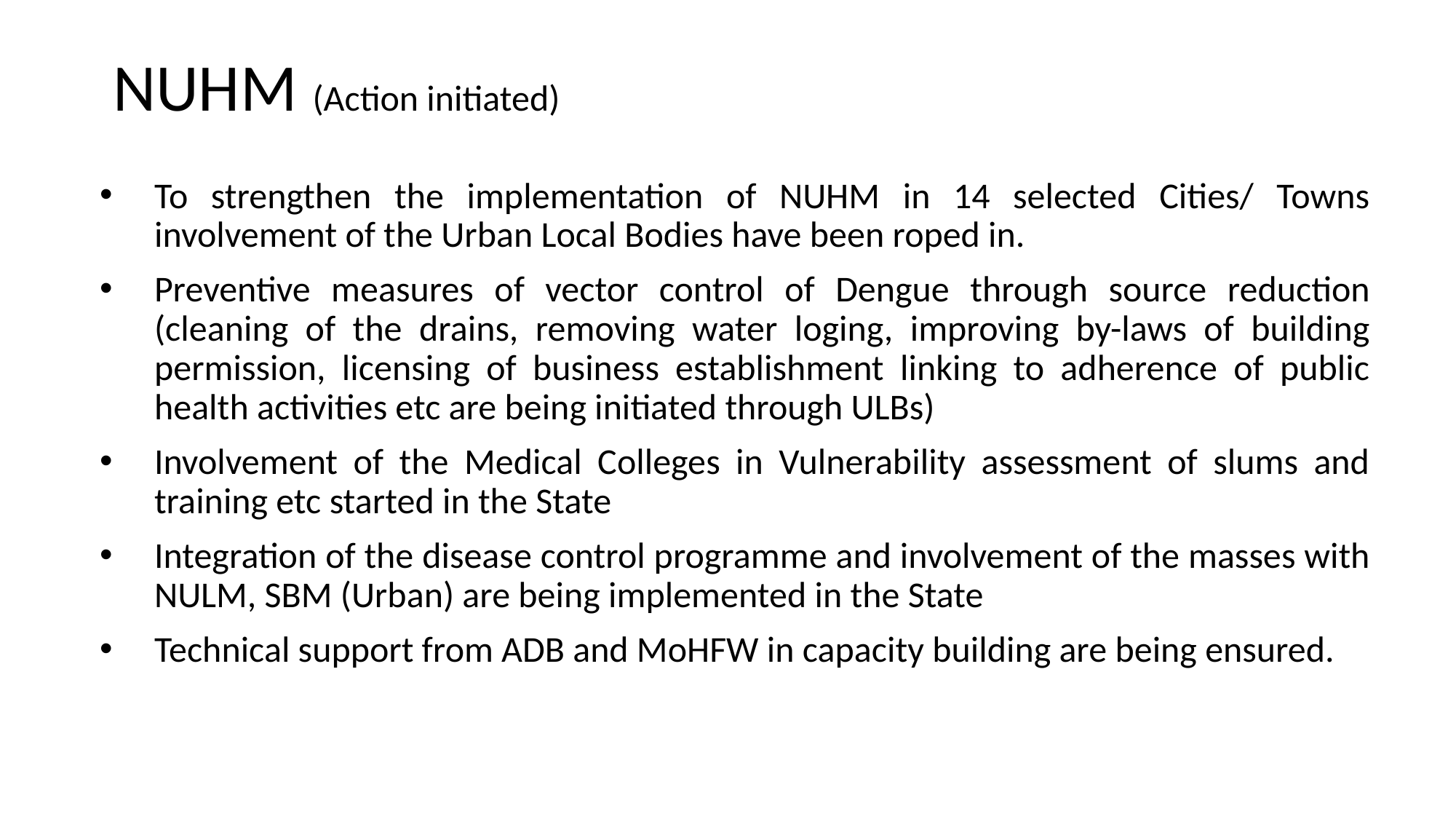

# NUHM (Action initiated)
To strengthen the implementation of NUHM in 14 selected Cities/ Towns involvement of the Urban Local Bodies have been roped in.
Preventive measures of vector control of Dengue through source reduction (cleaning of the drains, removing water loging, improving by-laws of building permission, licensing of business establishment linking to adherence of public health activities etc are being initiated through ULBs)
Involvement of the Medical Colleges in Vulnerability assessment of slums and training etc started in the State
Integration of the disease control programme and involvement of the masses with NULM, SBM (Urban) are being implemented in the State
Technical support from ADB and MoHFW in capacity building are being ensured.